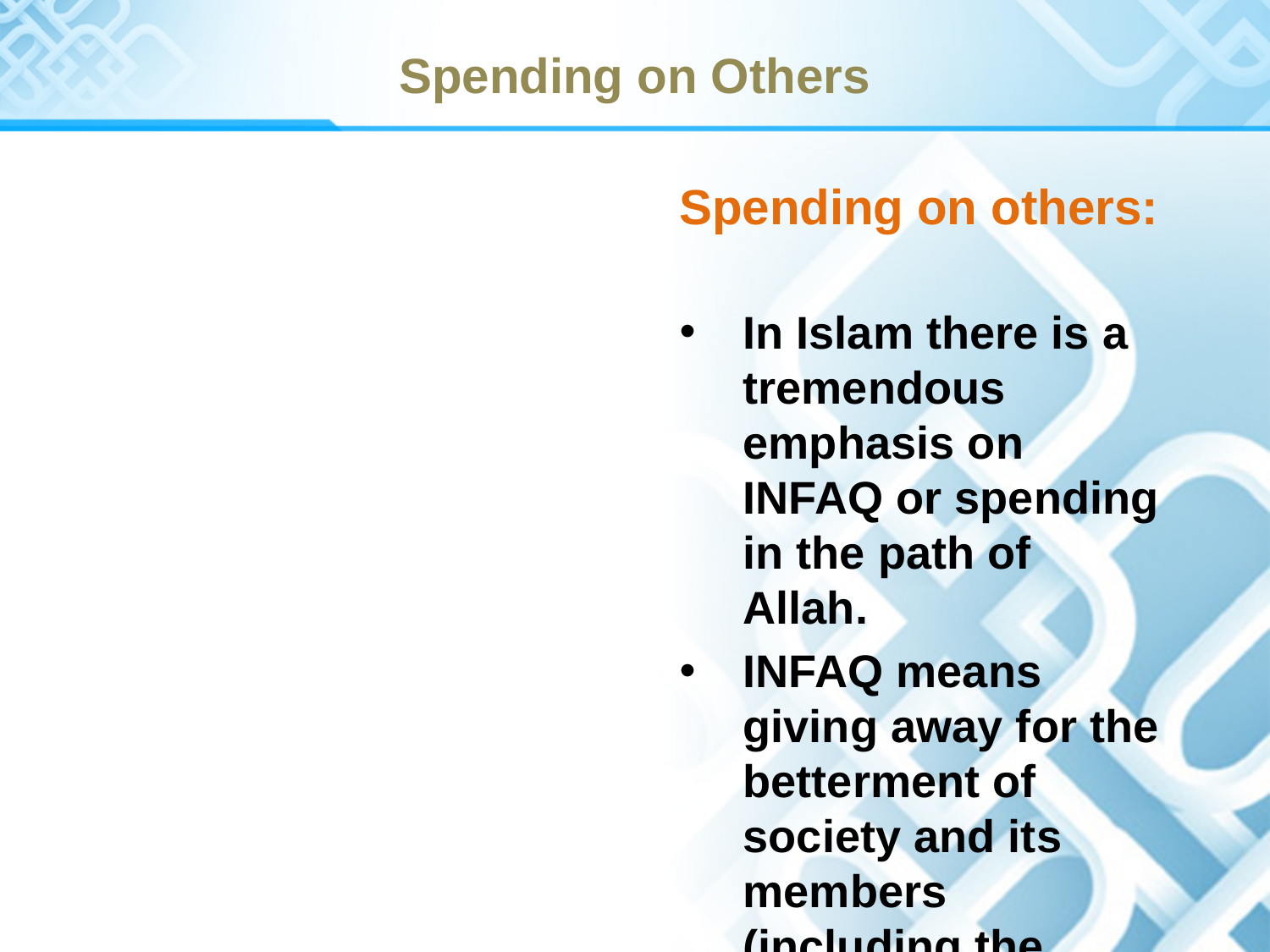

Spending on Others
Spending on others:
In Islam there is a tremendous emphasis on INFAQ or spending in the path of Allah.
INFAQ means giving away for the betterment of society and its members (including the giver and his family)